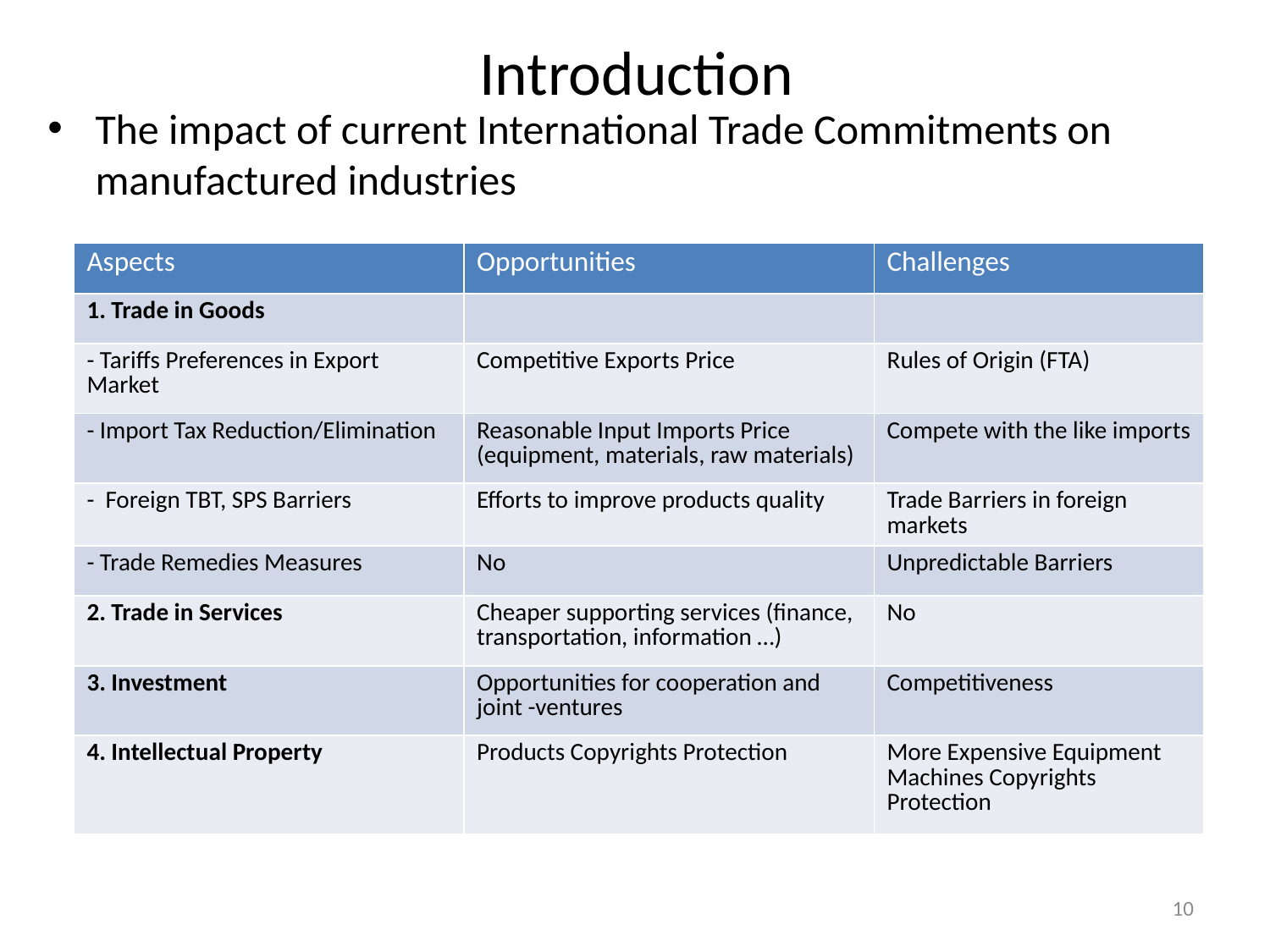

# Introduction
The impact of current International Trade Commitments on manufactured industries

| Aspects | Opportunities | Challenges |
| --- | --- | --- |
| 1. Trade in Goods |  |  |
| - Tariffs Preferences in Export Market | Competitive Exports Price | Rules of Origin (FTA) |
| - Import Tax Reduction/Elimination | Reasonable Input Imports Price (equipment, materials, raw materials) | Compete with the like imports |
| - Foreign TBT, SPS Barriers | Efforts to improve products quality | Trade Barriers in foreign markets |
| - Trade Remedies Measures | No | Unpredictable Barriers |
| 2. Trade in Services | Cheaper supporting services (finance, transportation, information …) | No |
| 3. Investment | Opportunities for cooperation and joint -ventures | Competitiveness |
| 4. Intellectual Property | Products Copyrights Protection | More Expensive Equipment Machines Copyrights Protection |
10